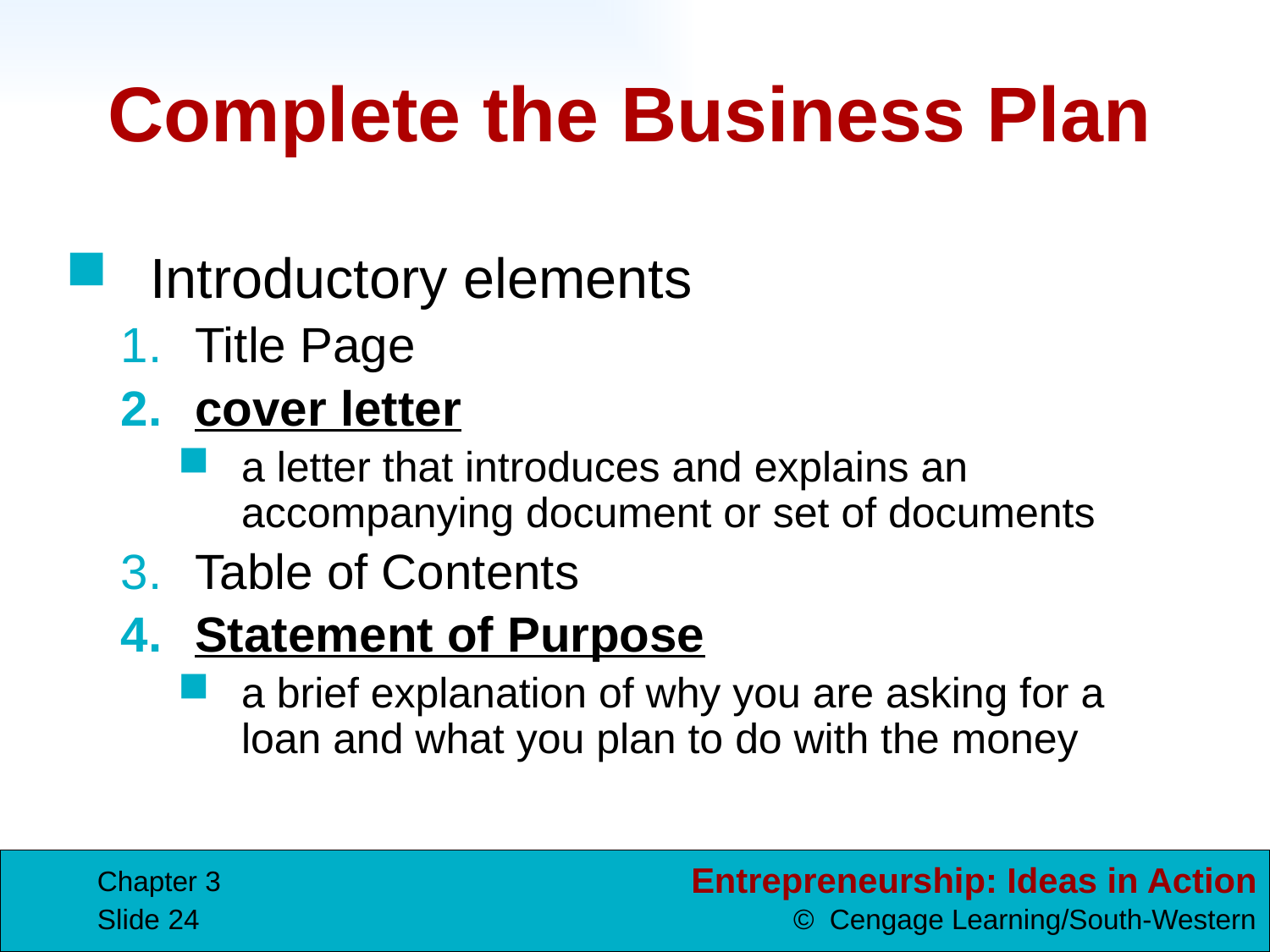

# Complete the Business Plan
Introductory elements
Title Page
cover letter
a letter that introduces and explains an accompanying document or set of documents
Table of Contents
Statement of Purpose
a brief explanation of why you are asking for a loan and what you plan to do with the money
Chapter 3
Slide 24